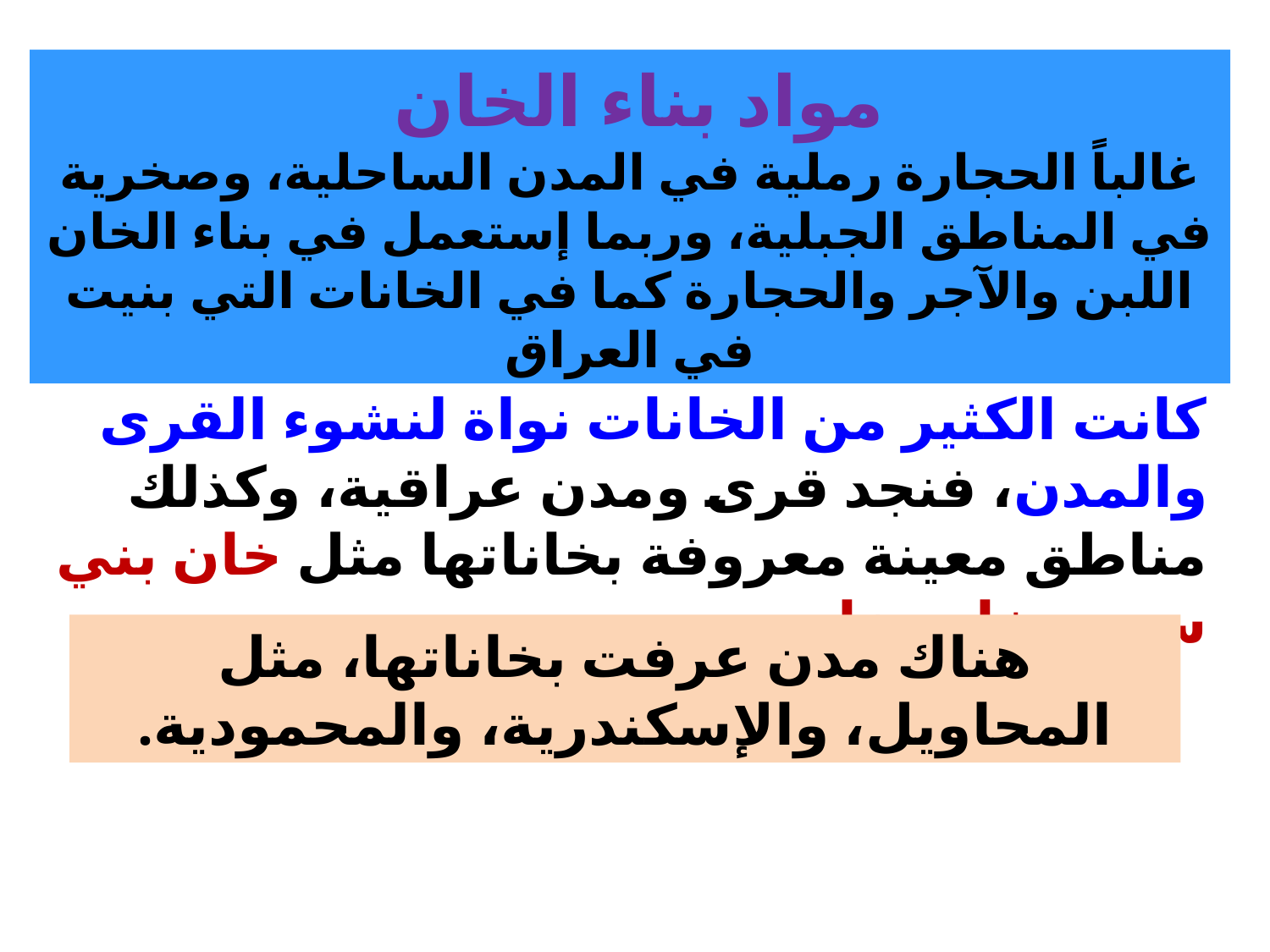

مواد بناء الخان
غالباً الحجارة رملية في المدن الساحلية، وصخرية في المناطق الجبلية، وربما إستعمل في بناء الخان اللبن والآجر والحجارة كما في الخانات التي بنيت في العراق
كانت الكثير من الخانات نواة لنشوء القرى والمدن، فنجد قرى ومدن عراقية، وكذلك مناطق معينة معروفة بخاناتها مثل خان بني سعد وخان ضاري
هناك مدن عرفت بخاناتها، مثل المحاويل، والإسكندرية، والمحمودية.